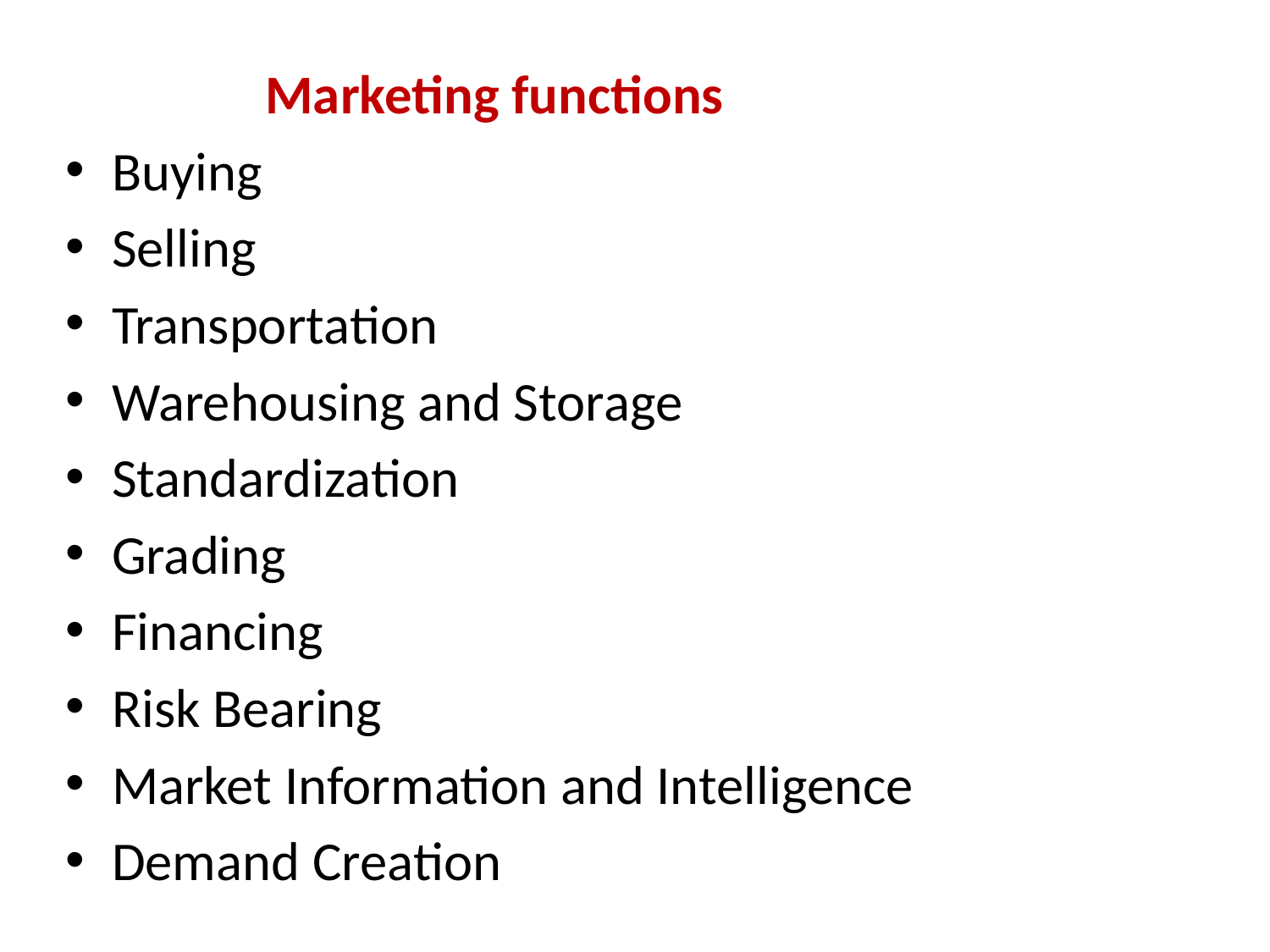

Marketing functions
Buying
Selling
Transportation
Warehousing and Storage
Standardization
Grading
Financing
Risk Bearing
Market Information and Intelligence
Demand Creation